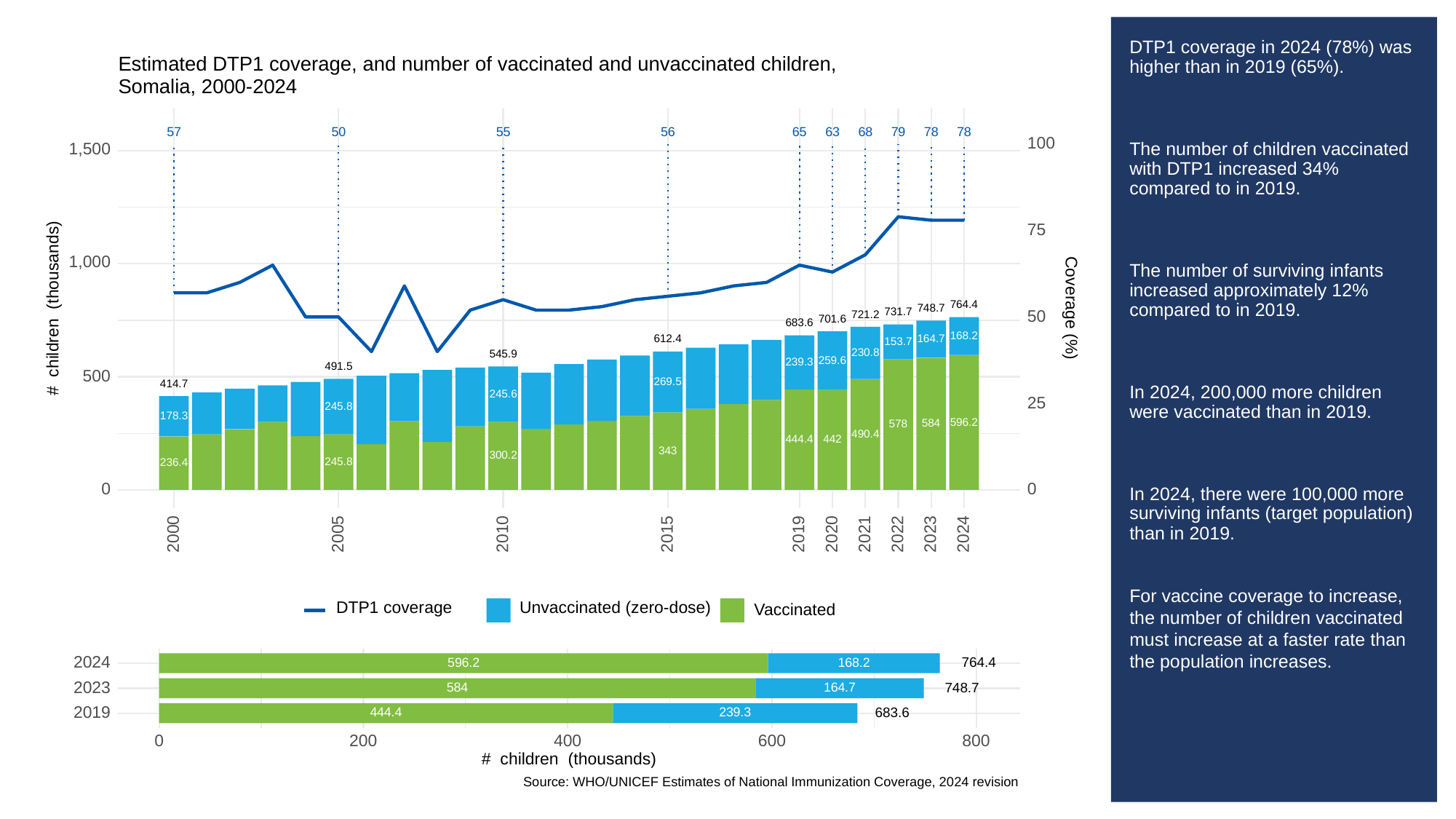

# DTP1 coverage in 2024 (78%) was higher than in 2019 (65%).

The number of children vaccinated with DTP1 increased 34% compared to in 2019.

The number of surviving infants increased approximately 12% compared to in 2019.

In 2024, 200,000 more children were vaccinated than in 2019.

In 2024, there were 100,000 more surviving infants (target population) than in 2019.

For vaccine coverage to increase, the number of children vaccinated must increase at a faster rate than the population increases.

Estimated DTP1 coverage, and number of vaccinated and unvaccinated children,
Somalia, 2000-2024

63
50
56
65
68
79
78
78
57
55
100
1,500

75
1,000

#  children  (thousands)
Coverage (%)
764.4
748.7
731.7
721.2
50
701.6

683.6

168.2
164.7
612.4

153.7

230.8
545.9

259.6

239.3

491.5

500

269.5

414.7

245.6

25

245.8

178.3

596.2
584
578

490.4

444.4
442

343
300.2
245.8
236.4
0
0

2023
2000
2005
2010
2015
2019
2020
2021
2022
2024

Unvaccinated (zero-dose)
DTP1 coverage
Vaccinated

2024
764.4
596.2
168.2

2023
748.7
584
164.7

2019
683.6
239.3
444.4

0
200
400
600
800
#  children  (thousands)
Source: WHO/UNICEF Estimates of National Immunization Coverage, 2024 revision